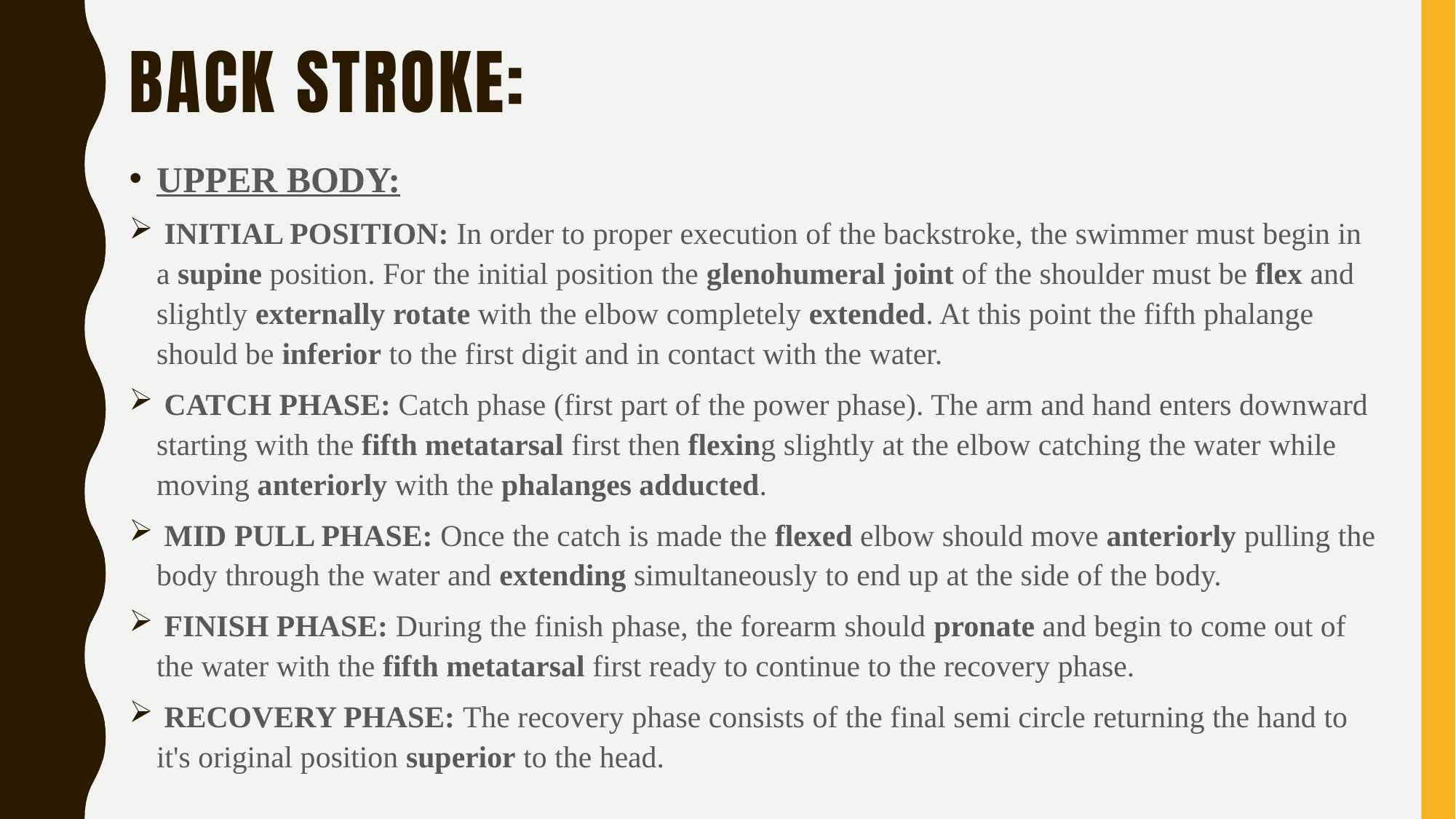

# BACK STROKE:
UPPER BODY:
 INITIAL POSITION: In order to proper execution of the backstroke, the swimmer must begin in a supine position. For the initial position the glenohumeral joint of the shoulder must be flex and slightly externally rotate with the elbow completely extended. At this point the fifth phalange should be inferior to the first digit and in contact with the water.
 CATCH PHASE: Catch phase (first part of the power phase). The arm and hand enters downward starting with the fifth metatarsal first then flexing slightly at the elbow catching the water while moving anteriorly with the phalanges adducted.
 MID PULL PHASE: Once the catch is made the flexed elbow should move anteriorly pulling the body through the water and extending simultaneously to end up at the side of the body.
 FINISH PHASE: During the finish phase, the forearm should pronate and begin to come out of the water with the fifth metatarsal first ready to continue to the recovery phase.
 RECOVERY PHASE: The recovery phase consists of the final semi circle returning the hand to it's original position superior to the head.